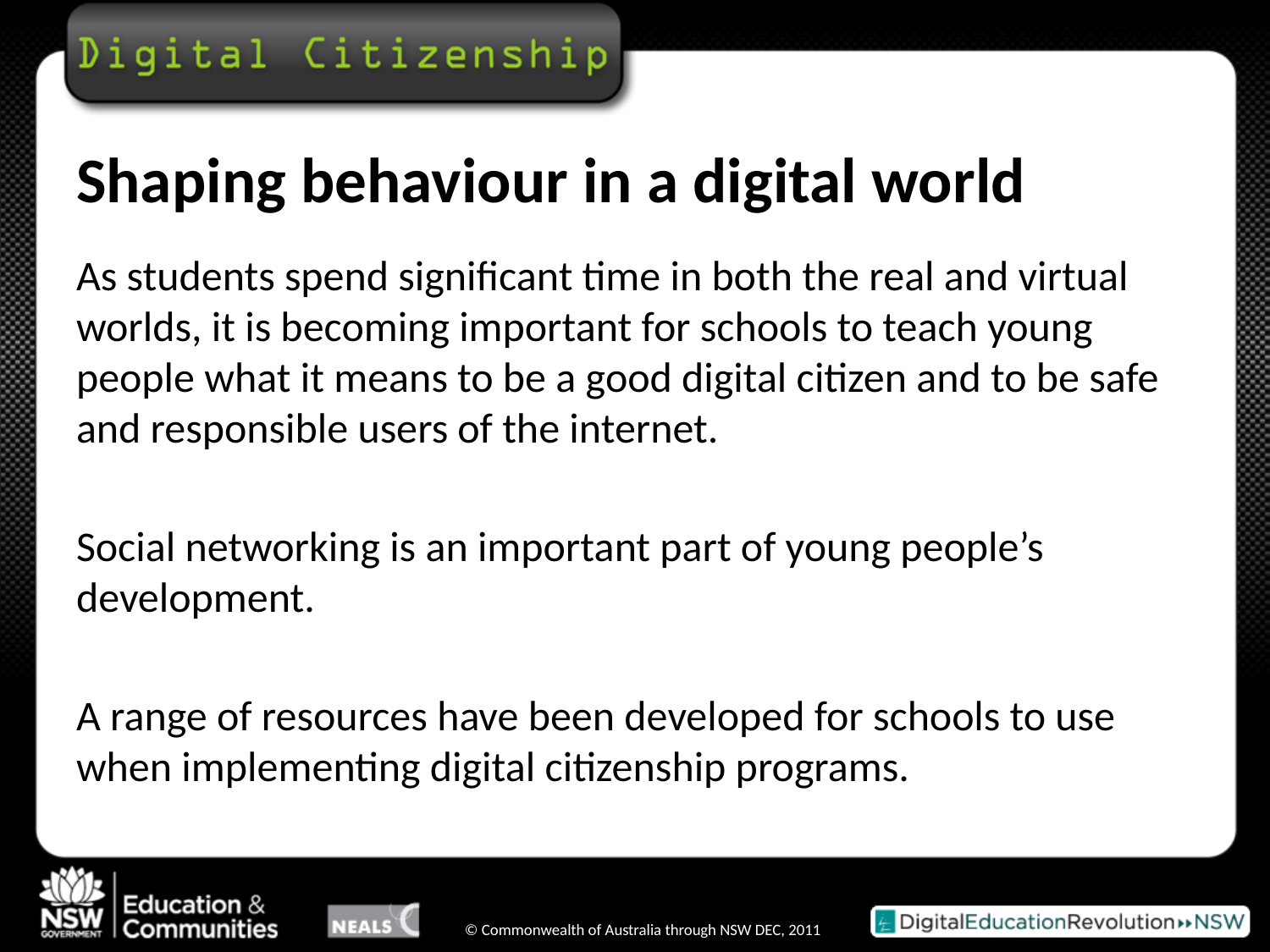

# Shaping behaviour in a digital world
As students spend significant time in both the real and virtual worlds, it is becoming important for schools to teach young people what it means to be a good digital citizen and to be safe and responsible users of the internet.

Social networking is an important part of young people’s development.

A range of resources have been developed for schools to use when implementing digital citizenship programs.